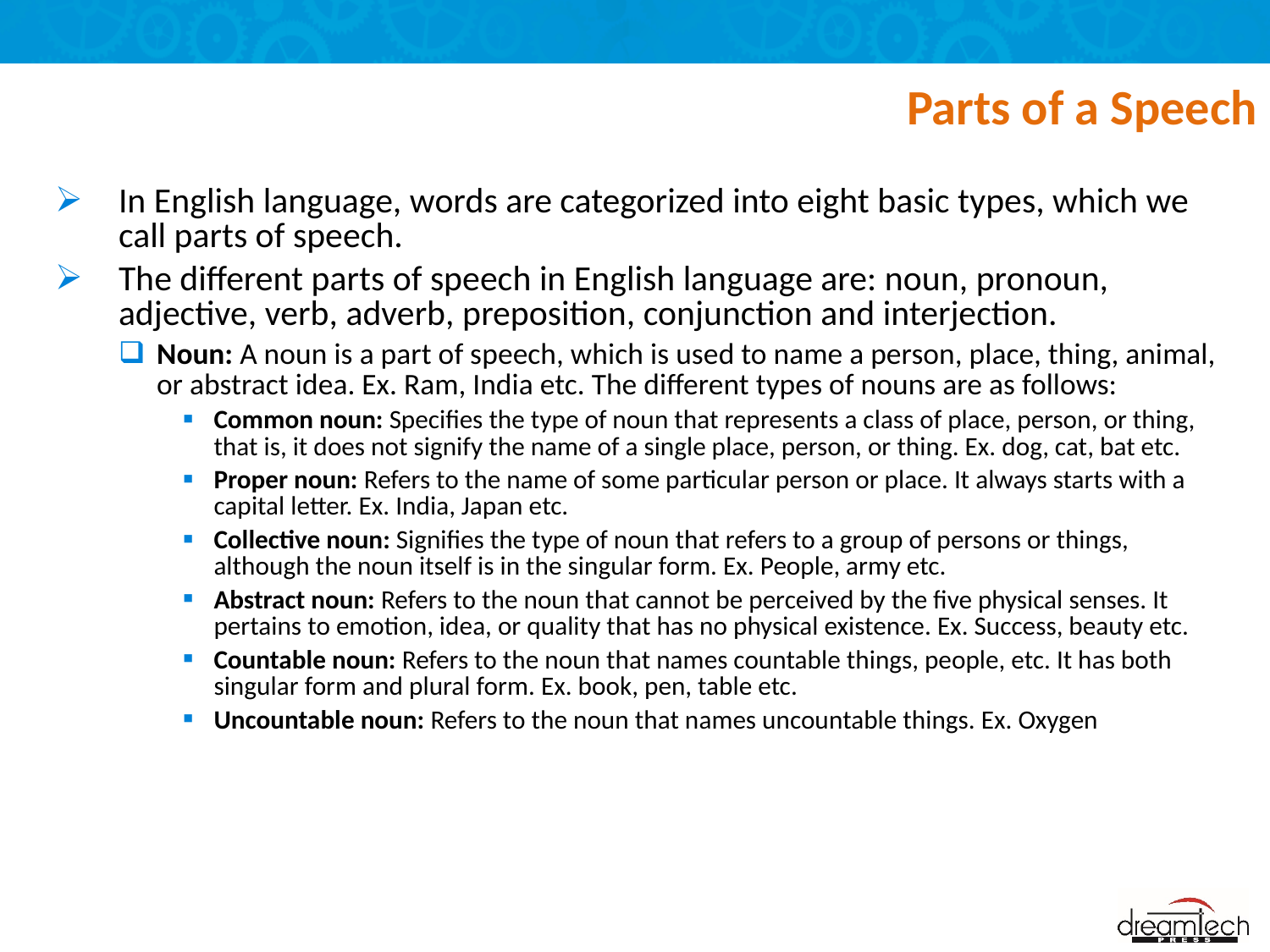

# Parts of a Speech
In English language, words are categorized into eight basic types, which we call parts of speech.
The different parts of speech in English language are: noun, pronoun, adjective, verb, adverb, preposition, conjunction and interjection.
Noun: A noun is a part of speech, which is used to name a person, place, thing, animal, or abstract idea. Ex. Ram, India etc. The different types of nouns are as follows:
Common noun: Specifies the type of noun that represents a class of place, person, or thing, that is, it does not signify the name of a single place, person, or thing. Ex. dog, cat, bat etc.
Proper noun: Refers to the name of some particular person or place. It always starts with a capital letter. Ex. India, Japan etc.
Collective noun: Signifies the type of noun that refers to a group of persons or things, although the noun itself is in the singular form. Ex. People, army etc.
Abstract noun: Refers to the noun that cannot be perceived by the five physical senses. It pertains to emotion, idea, or quality that has no physical existence. Ex. Success, beauty etc.
Countable noun: Refers to the noun that names countable things, people, etc. It has both singular form and plural form. Ex. book, pen, table etc.
Uncountable noun: Refers to the noun that names uncountable things. Ex. Oxygen